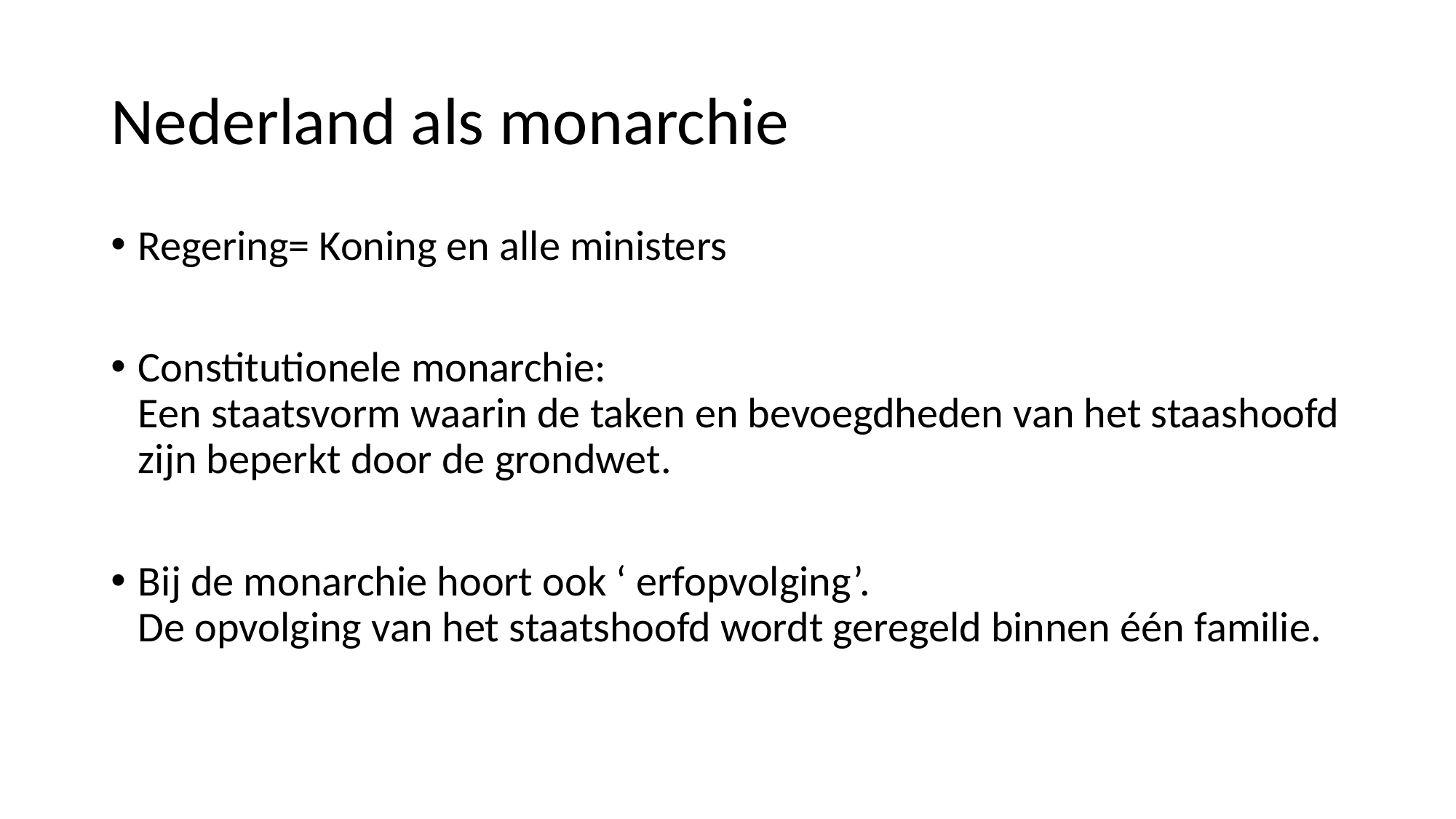

# Nederland als monarchie
Regering= Koning en alle ministers

Constitutionele monarchie:
Een staatsvorm waarin de taken en bevoegdheden van het staashoofd zijn beperkt door de grondwet.

Bij de monarchie hoort ook ‘ erfopvolging’.
De opvolging van het staatshoofd wordt geregeld binnen één familie.